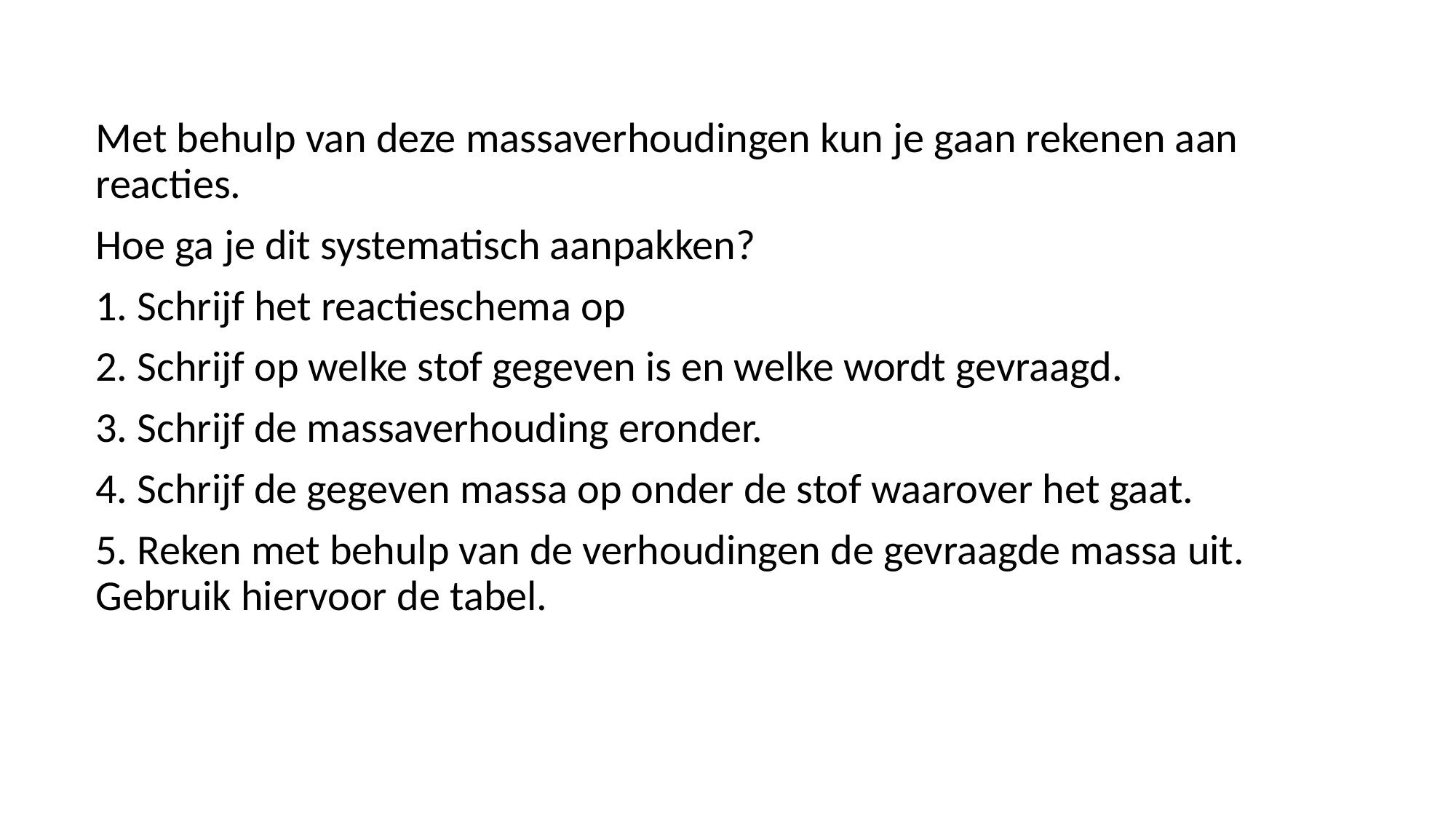

Met behulp van deze massaverhoudingen kun je gaan rekenen aan reacties.
Hoe ga je dit systematisch aanpakken?
1. Schrijf het reactieschema op
2. Schrijf op welke stof gegeven is en welke wordt gevraagd.
3. Schrijf de massaverhouding eronder.
4. Schrijf de gegeven massa op onder de stof waarover het gaat.
5. Reken met behulp van de verhoudingen de gevraagde massa uit. Gebruik hiervoor de tabel.